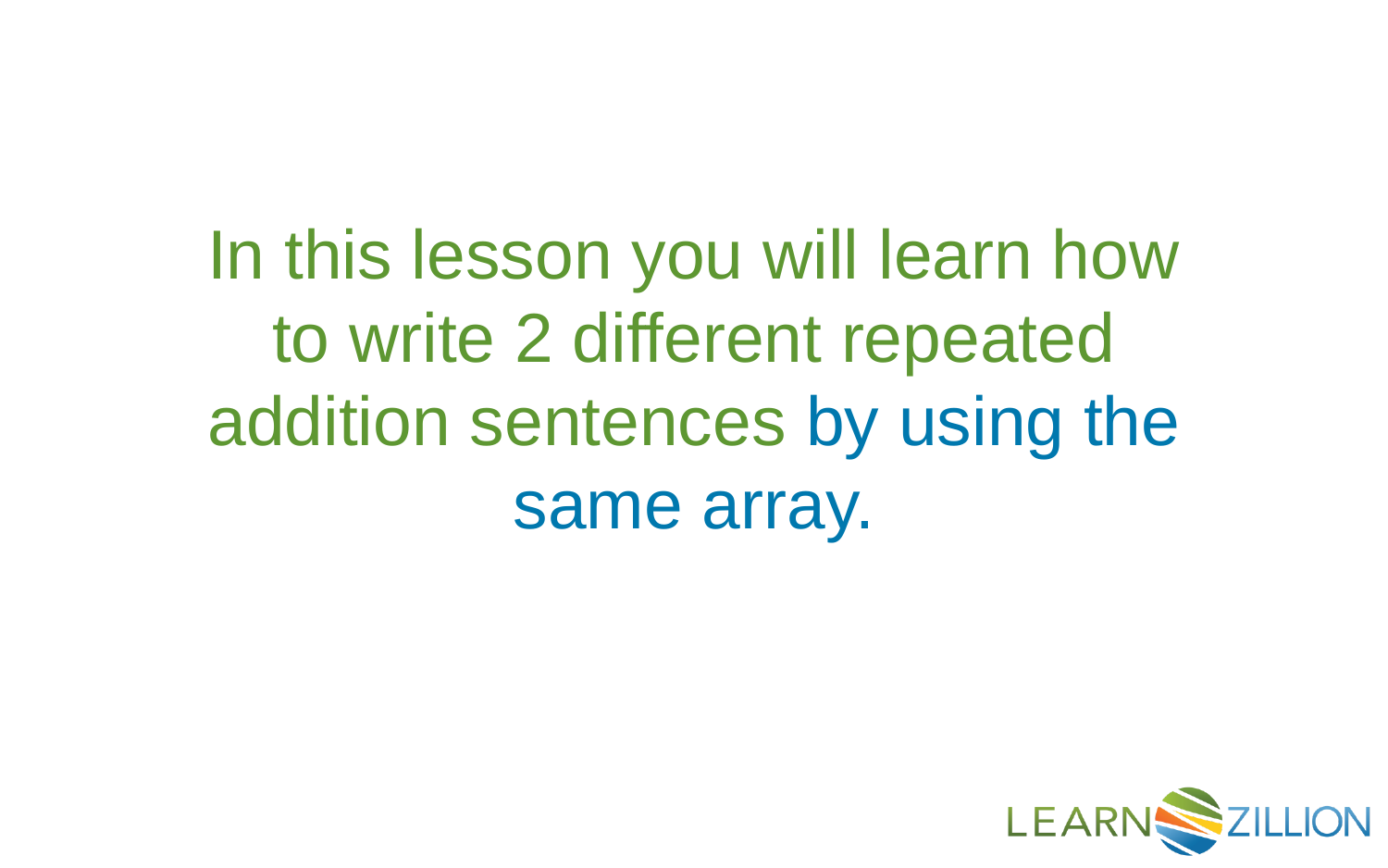

In this lesson you will learn how to write 2 different repeated addition sentences by using the same array.